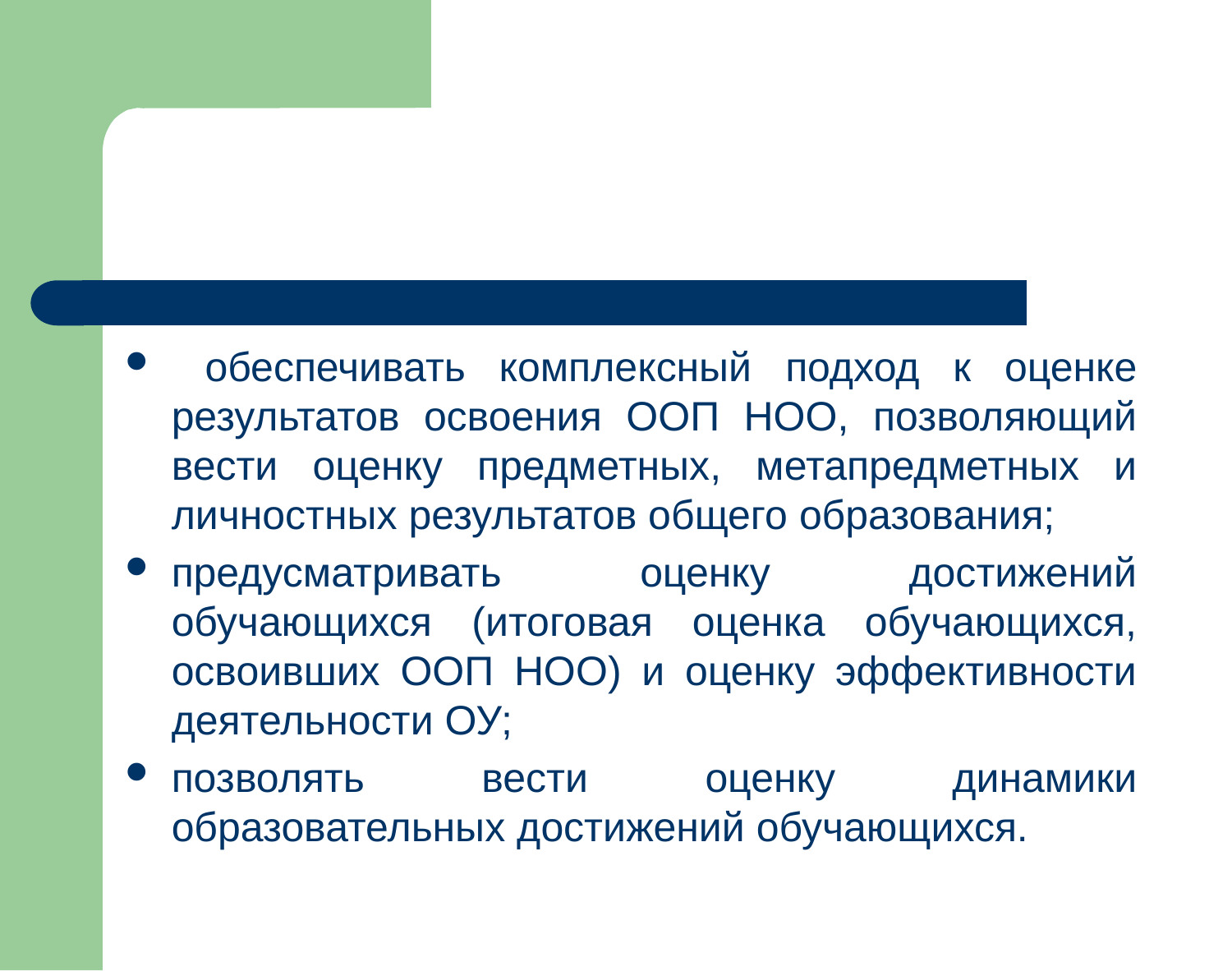

#
 обеспечивать комплексный подход к оценке результатов освоения ООП НОО, позволяющий вести оценку предметных, метапредметных и личностных результатов общего образования;
предусматривать оценку достижений обучающихся (итоговая оценка обучающихся, освоивших ООП НОО) и оценку эффективности деятельности ОУ;
позволять вести оценку динамики образовательных достижений обучающихся.